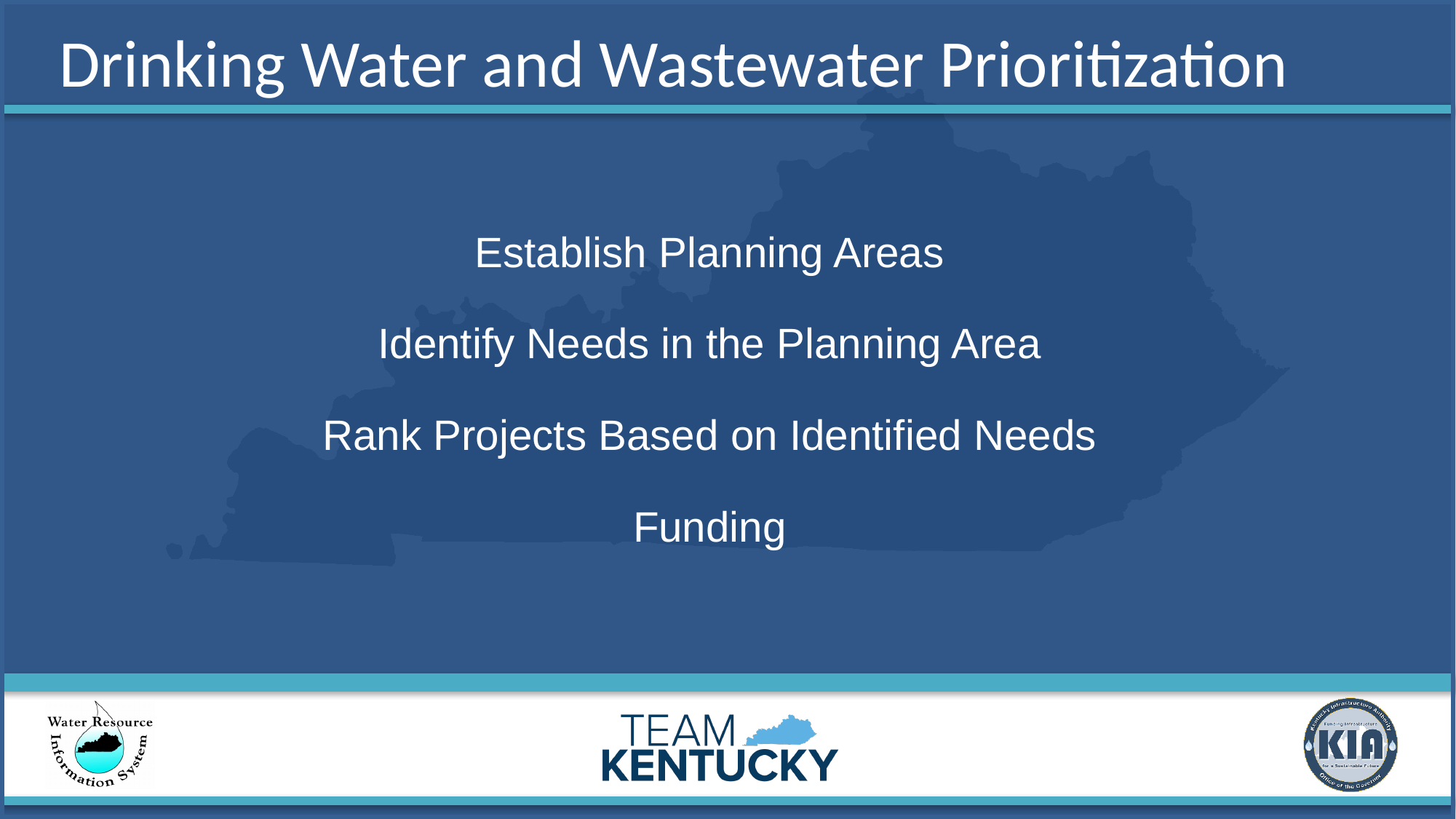

# Drinking Water and Wastewater Prioritization

Establish Planning Areas

Identify Needs in the Planning Area

Rank Projects Based on Identified Needs

Funding